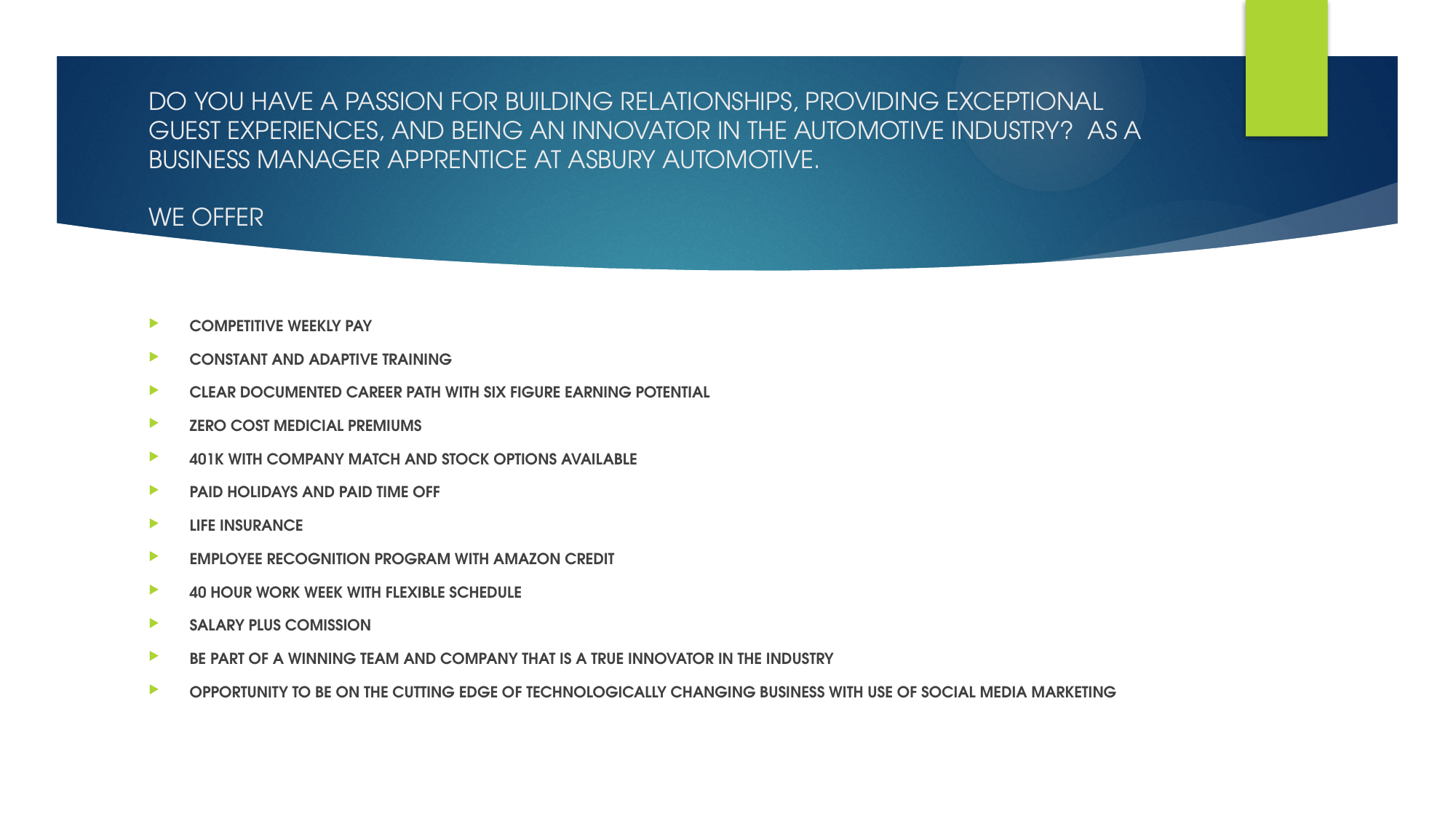

# DO YOU HAVE A PASSION FOR BUILDING RELATIONSHIPS, PROVIDING EXCEPTIONAL GUEST EXPERIENCES, AND BEING AN INNOVATOR IN THE AUTOMOTIVE INDUSTRY?  AS A BUSINESS MANAGER APPRENTICE AT ASBURY AUTOMOTIVE. WE OFFER
COMPETITIVE WEEKLY PAY
CONSTANT AND ADAPTIVE TRAINING
CLEAR DOCUMENTED CAREER PATH WITH SIX FIGURE EARNING POTENTIAL
ZERO COST MEDICIAL PREMIUMS
401K WITH COMPANY MATCH AND STOCK OPTIONS AVAILABLE
PAID HOLIDAYS AND PAID TIME OFF
LIFE INSURANCE
EMPLOYEE RECOGNITION PROGRAM WITH AMAZON CREDIT
40 HOUR WORK WEEK WITH FLEXIBLE SCHEDULE
SALARY PLUS COMISSION
BE PART OF A WINNING TEAM AND COMPANY THAT IS A TRUE INNOVATOR IN THE INDUSTRY
OPPORTUNITY TO BE ON THE CUTTING EDGE OF TECHNOLOGICALLY CHANGING BUSINESS WITH USE OF SOCIAL MEDIA MARKETING